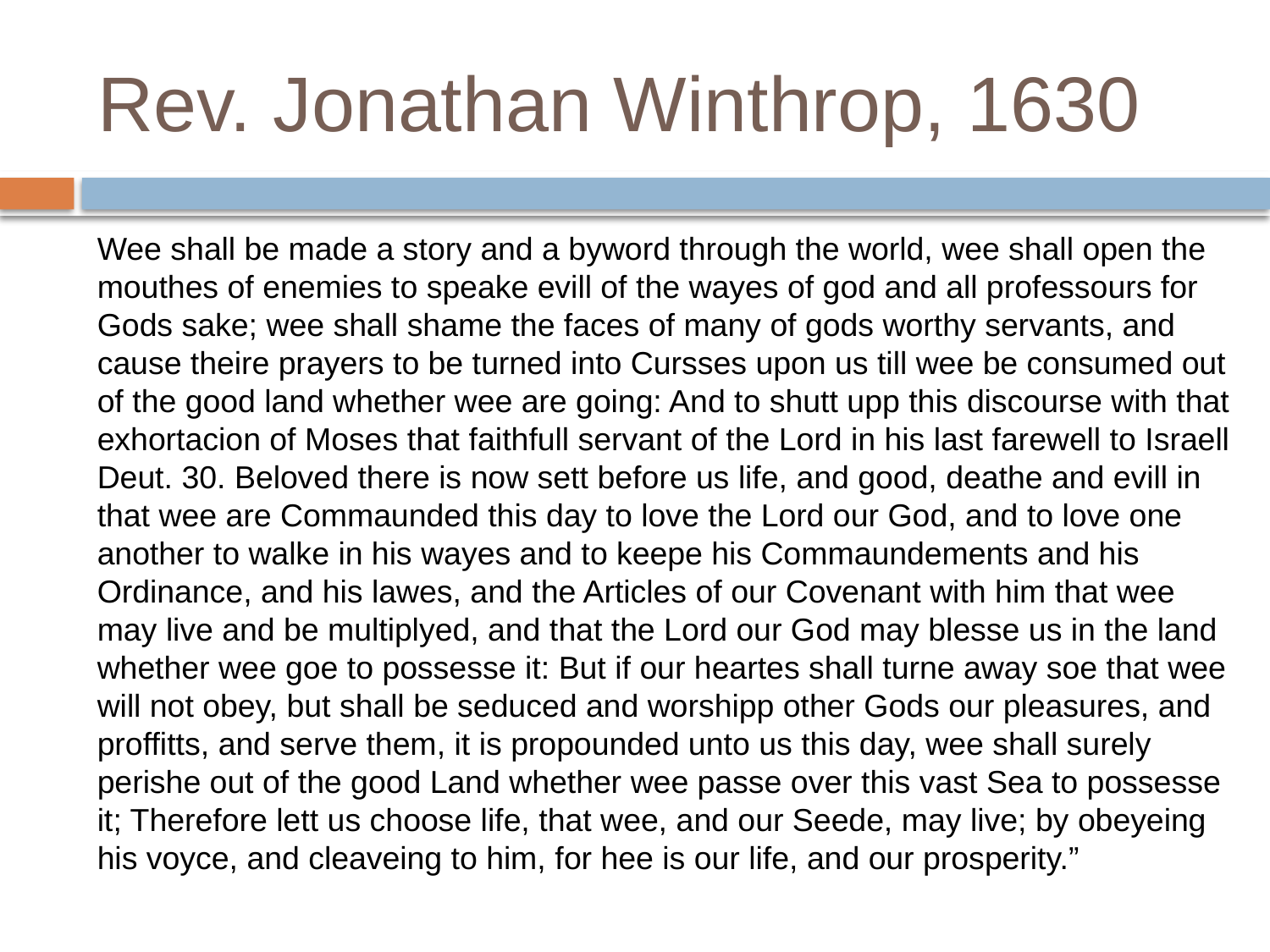

# Rev. Jonathan Winthrop, 1630
Wee shall be made a story and a byword through the world, wee shall open the mouthes of enemies to speake evill of the wayes of god and all professours for Gods sake; wee shall shame the faces of many of gods worthy servants, and cause theire prayers to be turned into Cursses upon us till wee be consumed out of the good land whether wee are going: And to shutt upp this discourse with that exhortacion of Moses that faithfull servant of the Lord in his last farewell to Israell Deut. 30. Beloved there is now sett before us life, and good, deathe and evill in that wee are Commaunded this day to love the Lord our God, and to love one another to walke in his wayes and to keepe his Commaundements and his Ordinance, and his lawes, and the Articles of our Covenant with him that wee may live and be multiplyed, and that the Lord our God may blesse us in the land whether wee goe to possesse it: But if our heartes shall turne away soe that wee will not obey, but shall be seduced and worshipp other Gods our pleasures, and proffitts, and serve them, it is propounded unto us this day, wee shall surely perishe out of the good Land whether wee passe over this vast Sea to possesse it; Therefore lett us choose life, that wee, and our Seede, may live; by obeyeing his voyce, and cleaveing to him, for hee is our life, and our prosperity.”